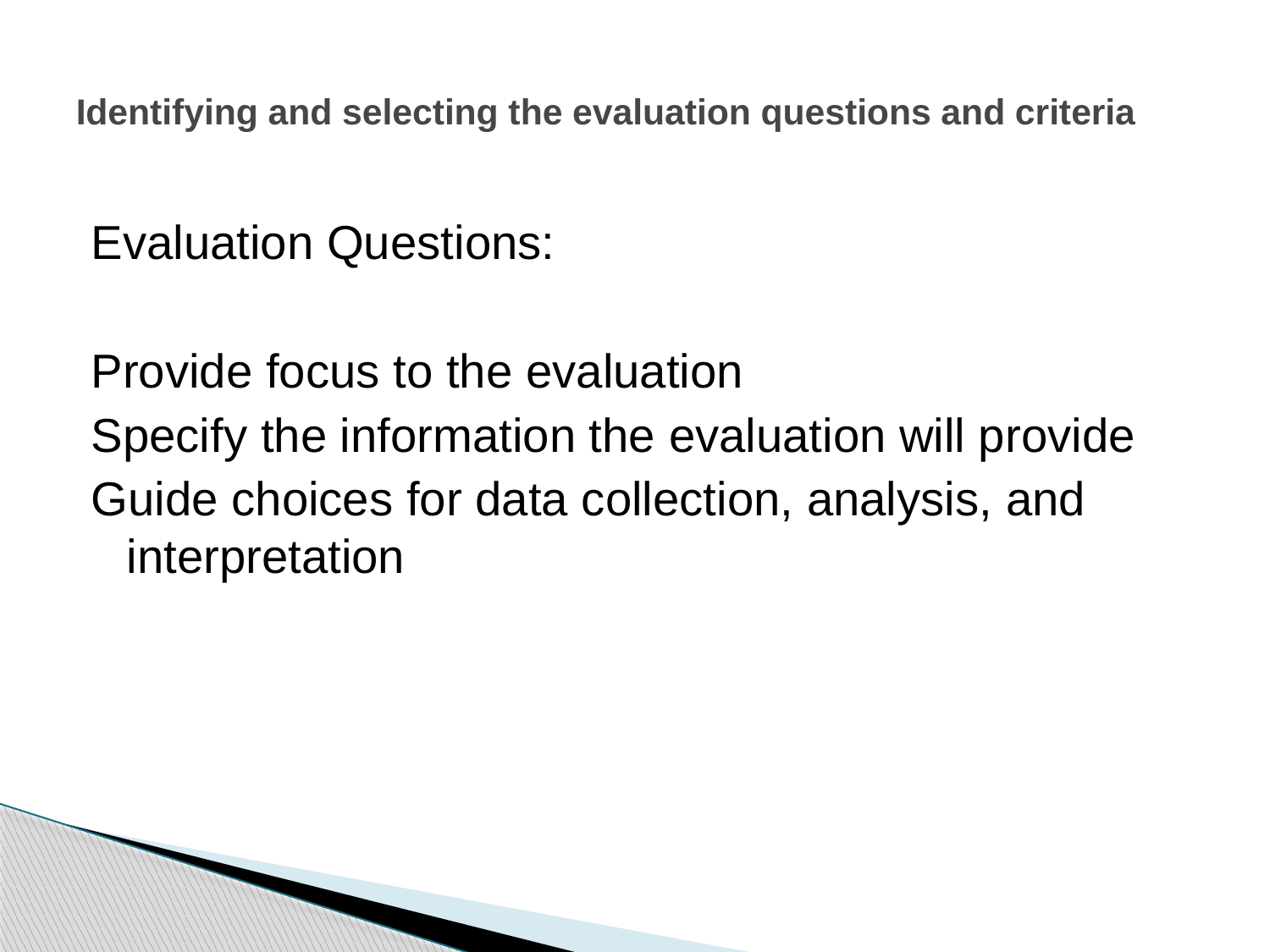

# Identifying and selecting the evaluation questions and criteria
Evaluation Questions:

Provide focus to the evaluation
Specify the information the evaluation will provide
Guide choices for data collection, analysis, and interpretation